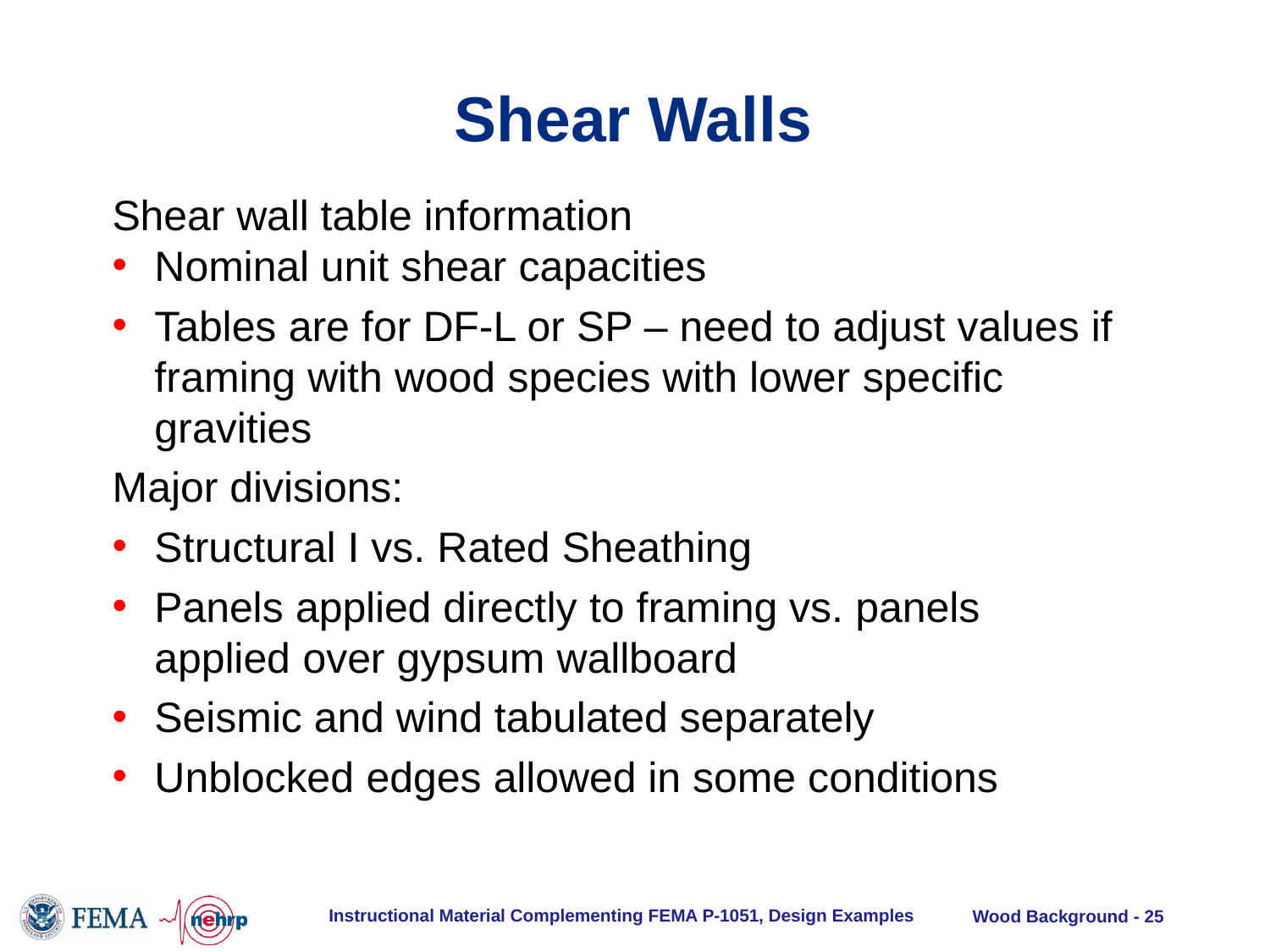

# Shear Walls
Shear wall table information
Nominal unit shear capacities
Tables are for DF-L or SP – need to adjust values if framing with wood species with lower specific gravities
Major divisions:
Structural I vs. Rated Sheathing
Panels applied directly to framing vs. panels applied over gypsum wallboard
Seismic and wind tabulated separately
Unblocked edges allowed in some conditions